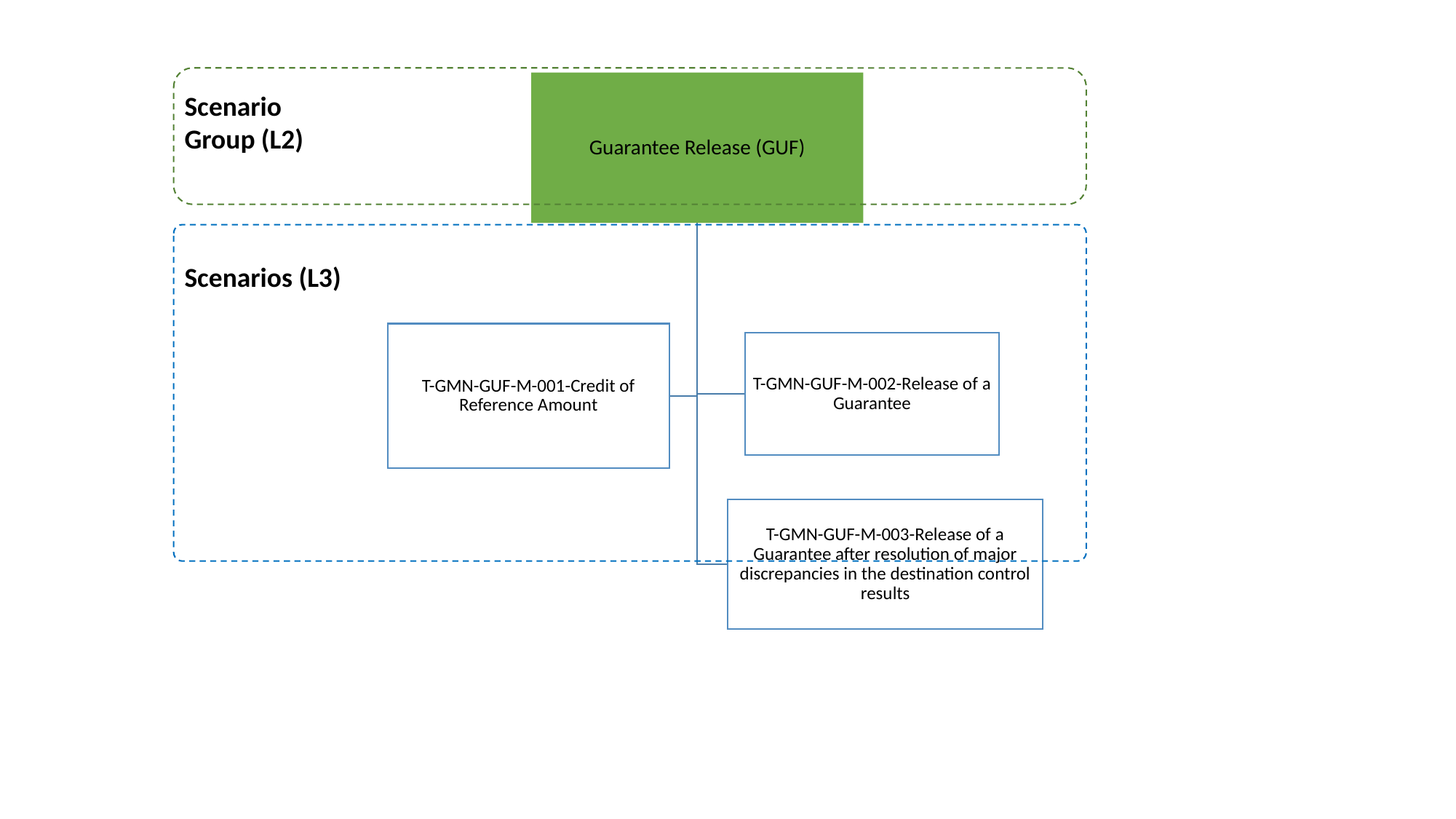

Guarantee Release (GUF)
T-GMN-GUF-M-001-Credit of Reference Amount
T-GMN-GUF-M-003-Release of a Guarantee after resolution of major discrepancies in the destination control results
T-GMN-GUF-M-002-Release of a Guarantee
Scenario Group (L2)

Scenarios (L3)